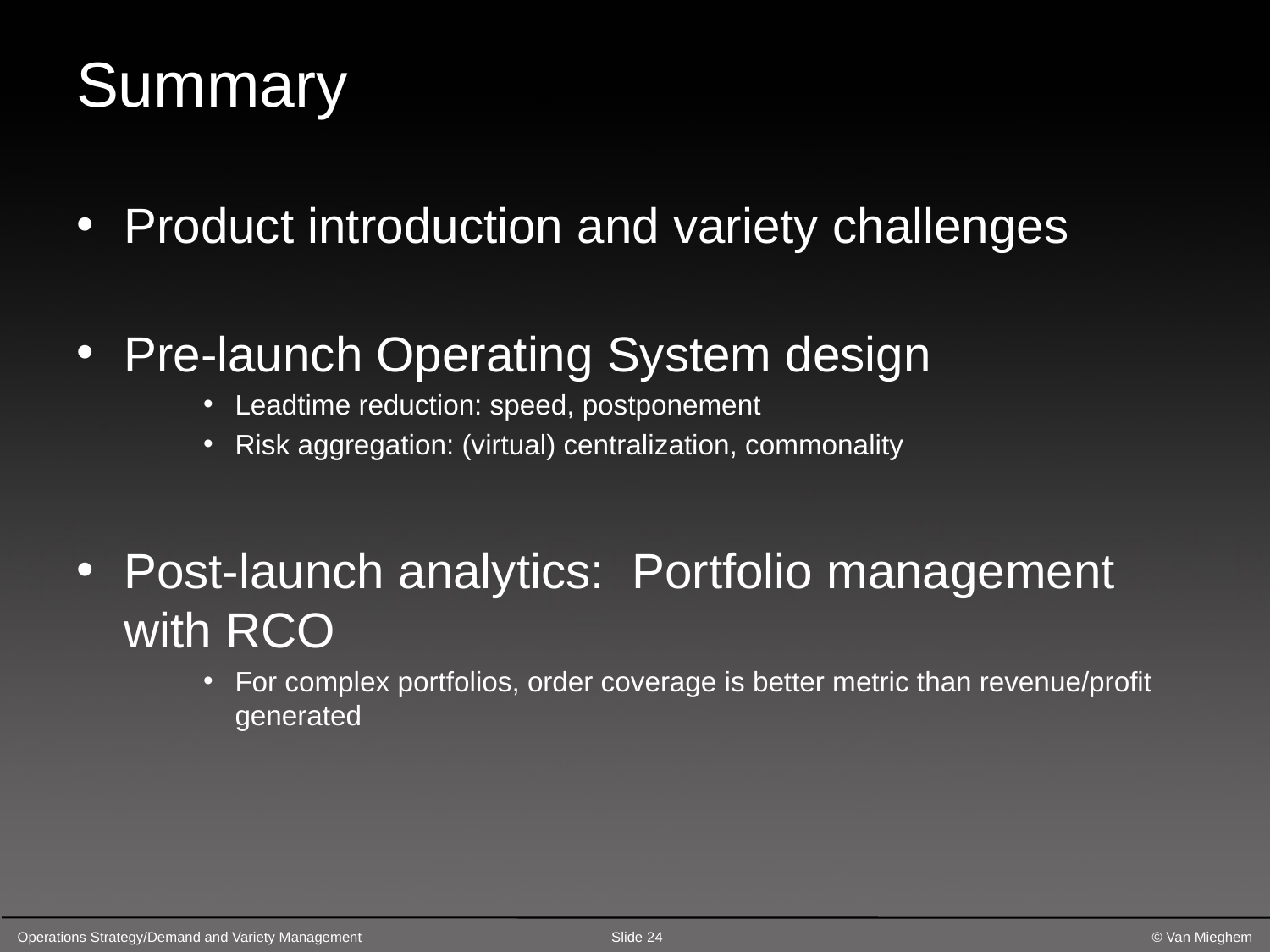

# Summary
Product introduction and variety challenges

Pre-launch Operating System design
Leadtime reduction: speed, postponement
Risk aggregation: (virtual) centralization, commonality

Post-launch analytics:  Portfolio management with RCO
For complex portfolios, order coverage is better metric than revenue/profit generated